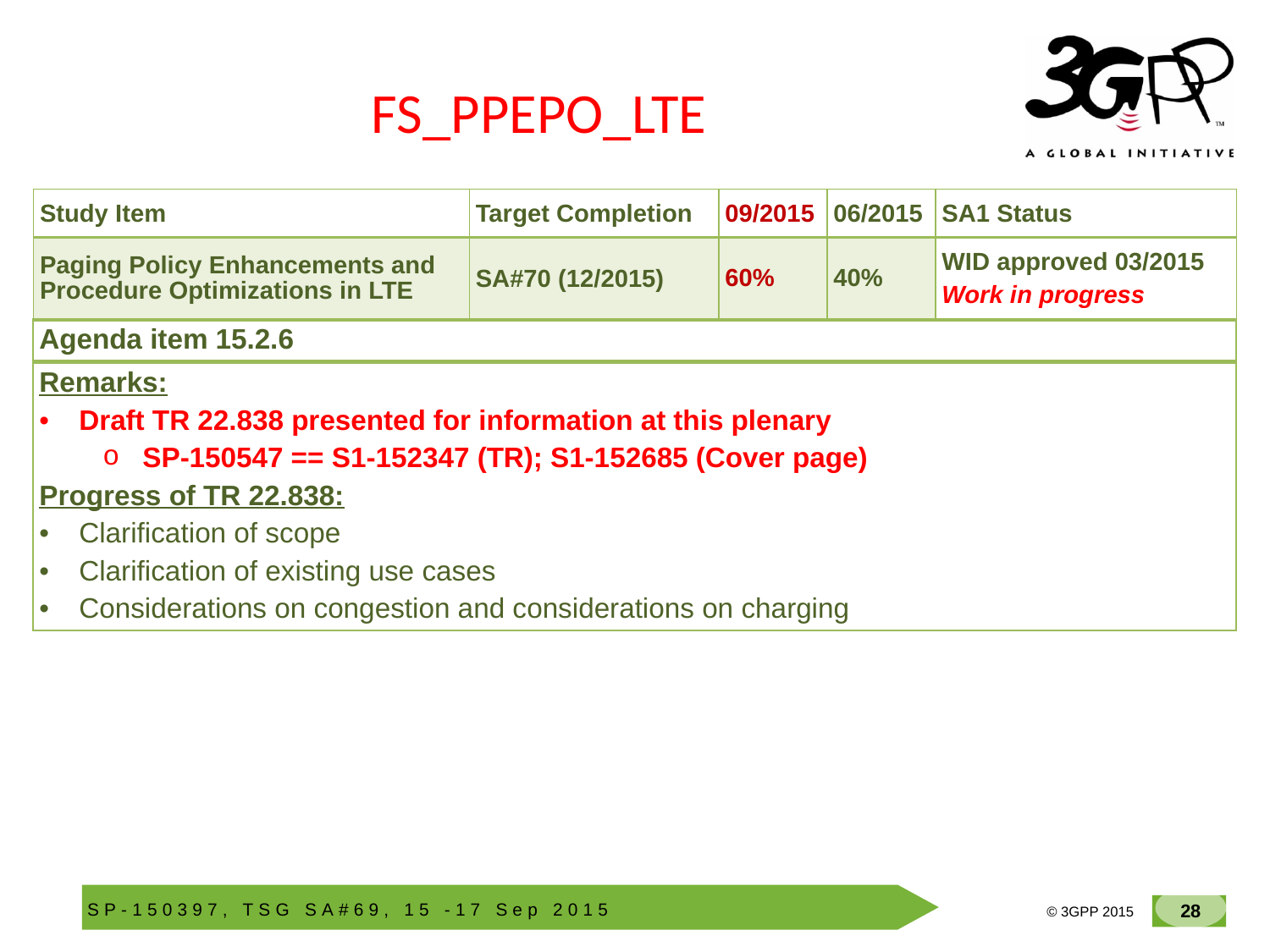

# FS_PPEPO_LTE
| Study Item | Target Completion | 09/2015 | 06/2015 | SA1 Status |
| --- | --- | --- | --- | --- |
| Paging Policy Enhancements and Procedure Optimizations in LTE | SA#70 (12/2015) | 60% | 40% | WID approved 03/2015 Work in progress |
| Agenda item 15.2.6 |
| --- |
|  |
| Remarks: Draft TR 22.838 presented for information at this plenary SP-150547 == S1-152347 (TR); S1-152685 (Cover page) Progress of TR 22.838: Clarification of scope Clarification of existing use cases Considerations on congestion and considerations on charging |